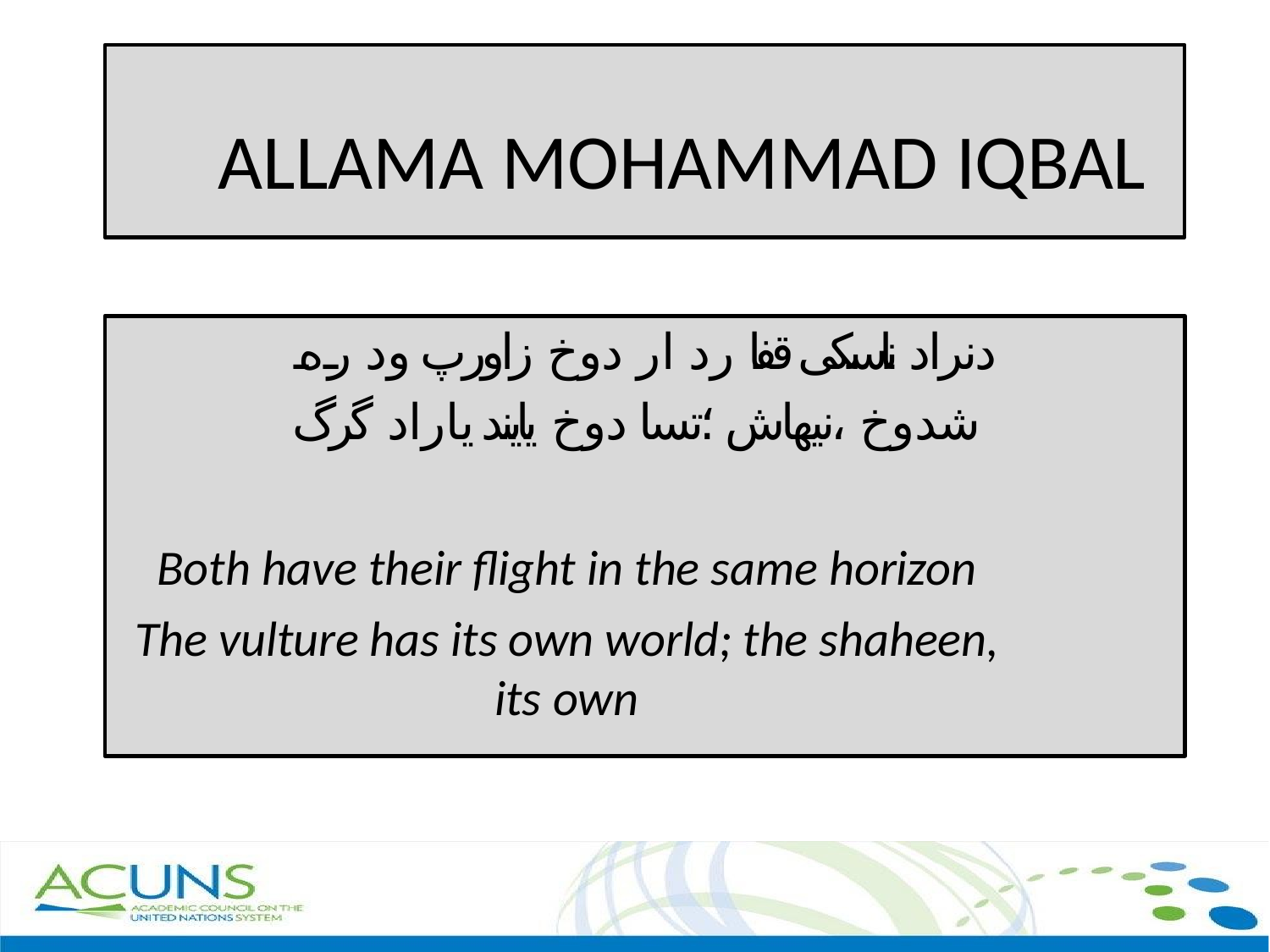

# ALLAMA MOHAMMAD IQBAL
دنراد ناسکی قفا رد ار دوخ زاورپ ود ره  شدوخ ،نیهاش ؛تسا دوخ یایند یاراد گرگ

Both have their flight in the same horizon
The vulture has its own world; the shaheen, its own

4